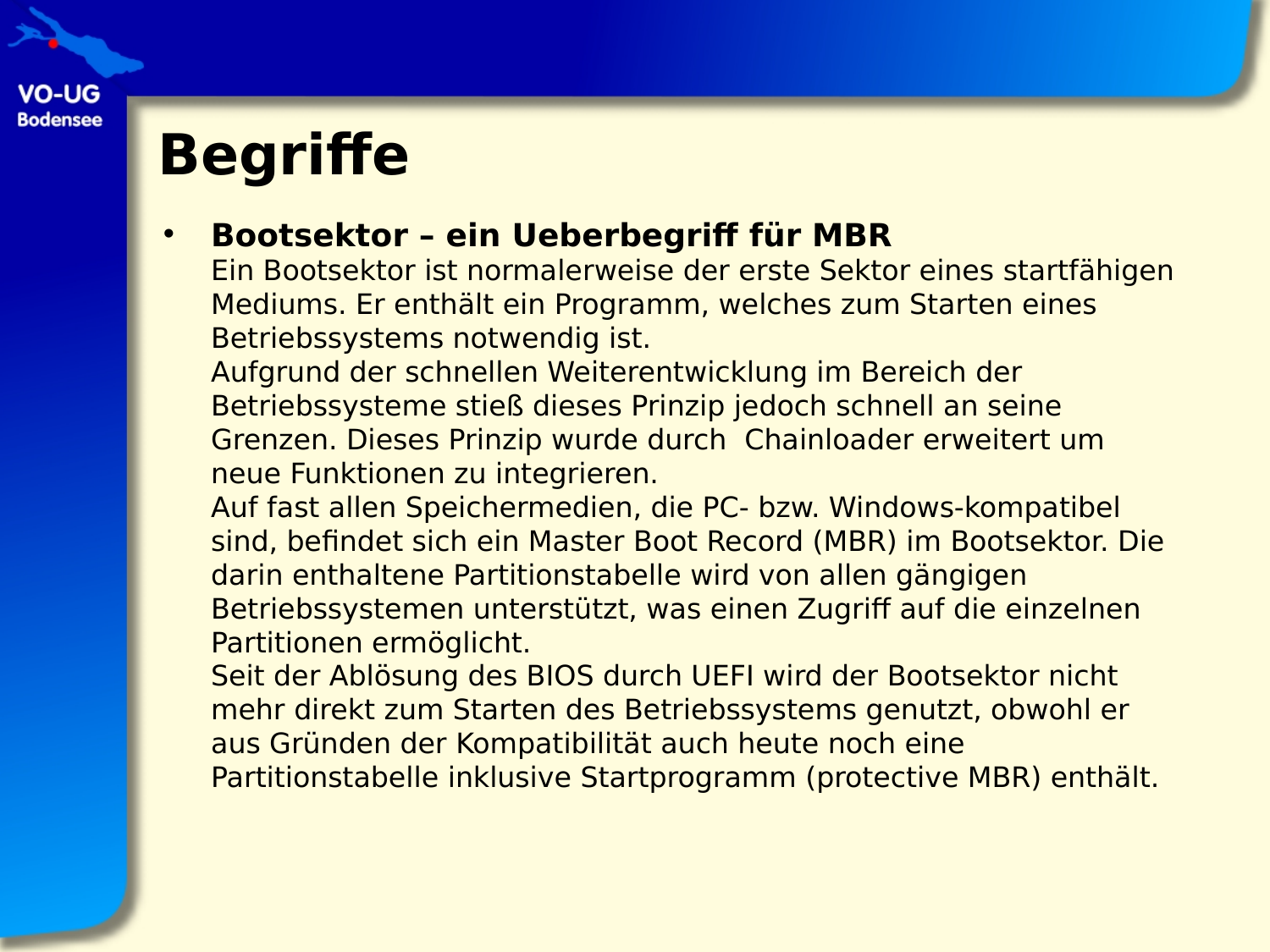

# Begriffe
Bootsektor – ein Ueberbegriff für MBR
Ein Bootsektor ist normalerweise der erste Sektor eines startfähigen Mediums. Er enthält ein Programm, welches zum Starten eines Betriebssystems notwendig ist.
Aufgrund der schnellen Weiterentwicklung im Bereich der Betriebssysteme stieß dieses Prinzip jedoch schnell an seine Grenzen. Dieses Prinzip wurde durch  Chainloader erweitert um neue Funktionen zu integrieren.
Auf fast allen Speichermedien, die PC- bzw. Windows-kompatibel sind, befindet sich ein Master Boot Record (MBR) im Bootsektor. Die darin enthaltene Partitionstabelle wird von allen gängigen Betriebssystemen unterstützt, was einen Zugriff auf die einzelnen Partitionen ermöglicht.
Seit der Ablösung des BIOS durch UEFI wird der Bootsektor nicht mehr direkt zum Starten des Betriebssystems genutzt, obwohl er aus Gründen der Kompatibilität auch heute noch eine Partitionstabelle inklusive Startprogramm (protective MBR) enthält.